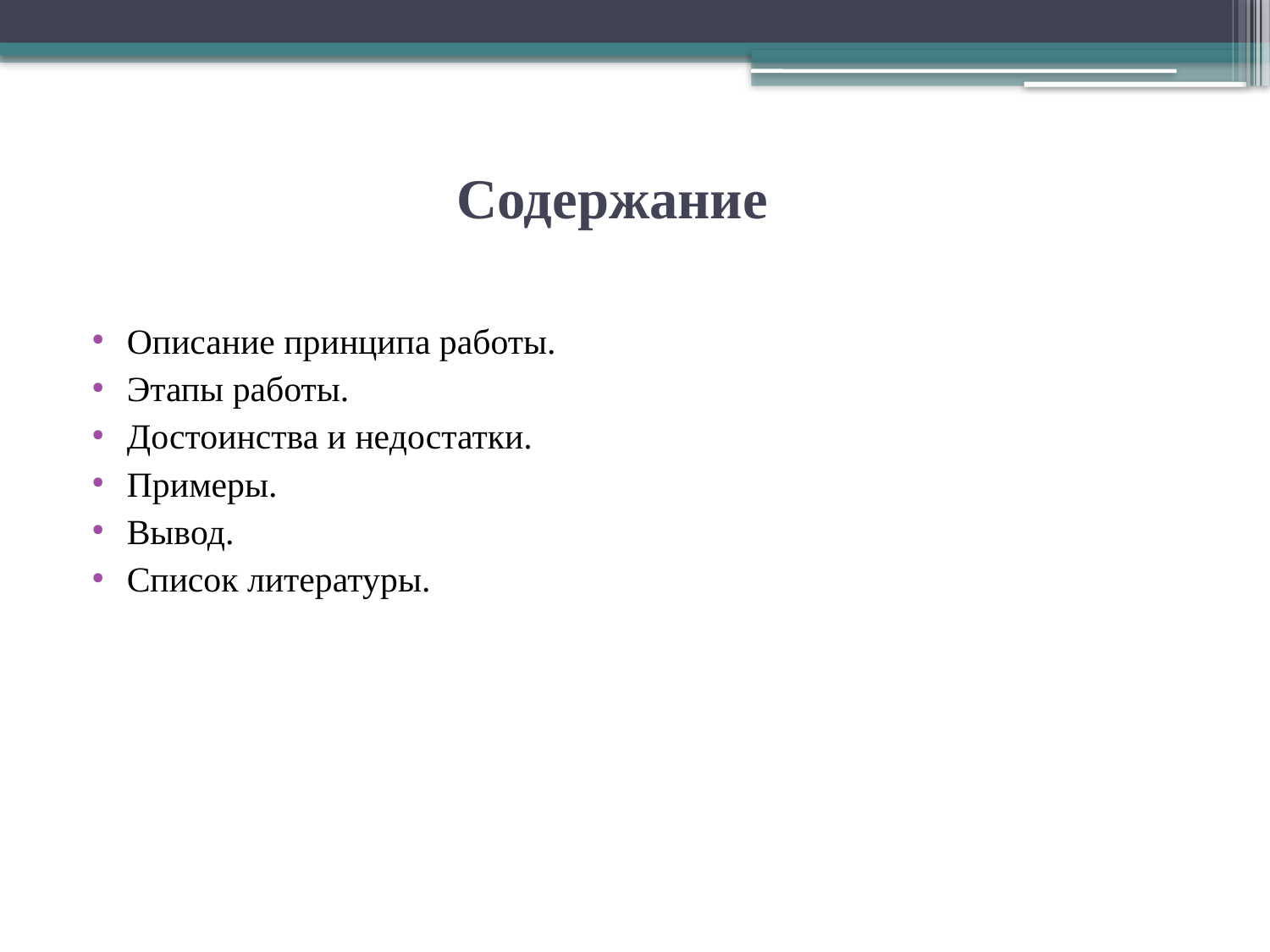

# Содержание
Описание принципа работы.
Этапы работы.
Достоинства и недостатки.
Примеры.
Вывод.
Список литературы.